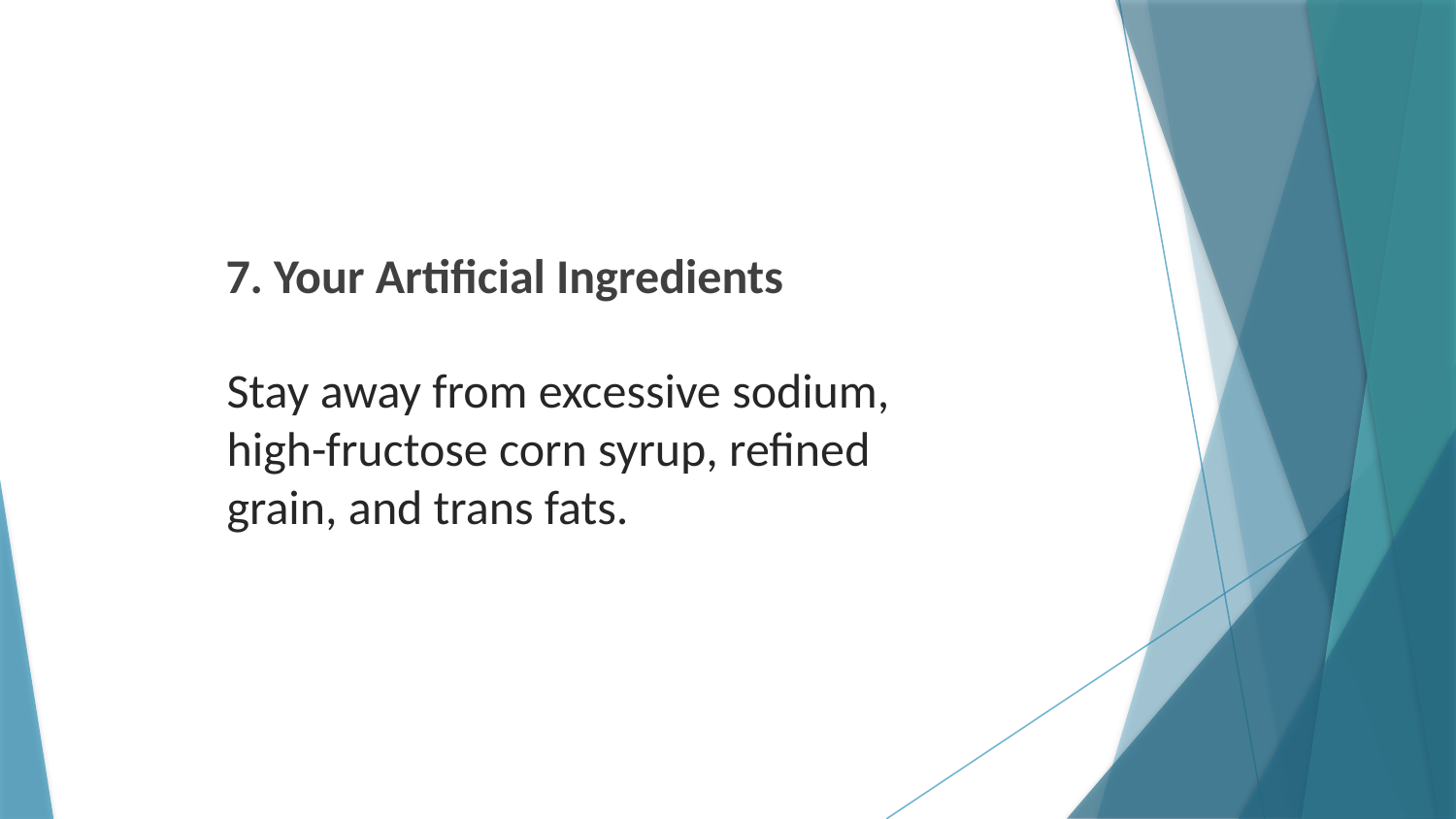

7. Your Artificial Ingredients
Stay away from excessive sodium, high-fructose corn syrup, refined grain, and trans fats.